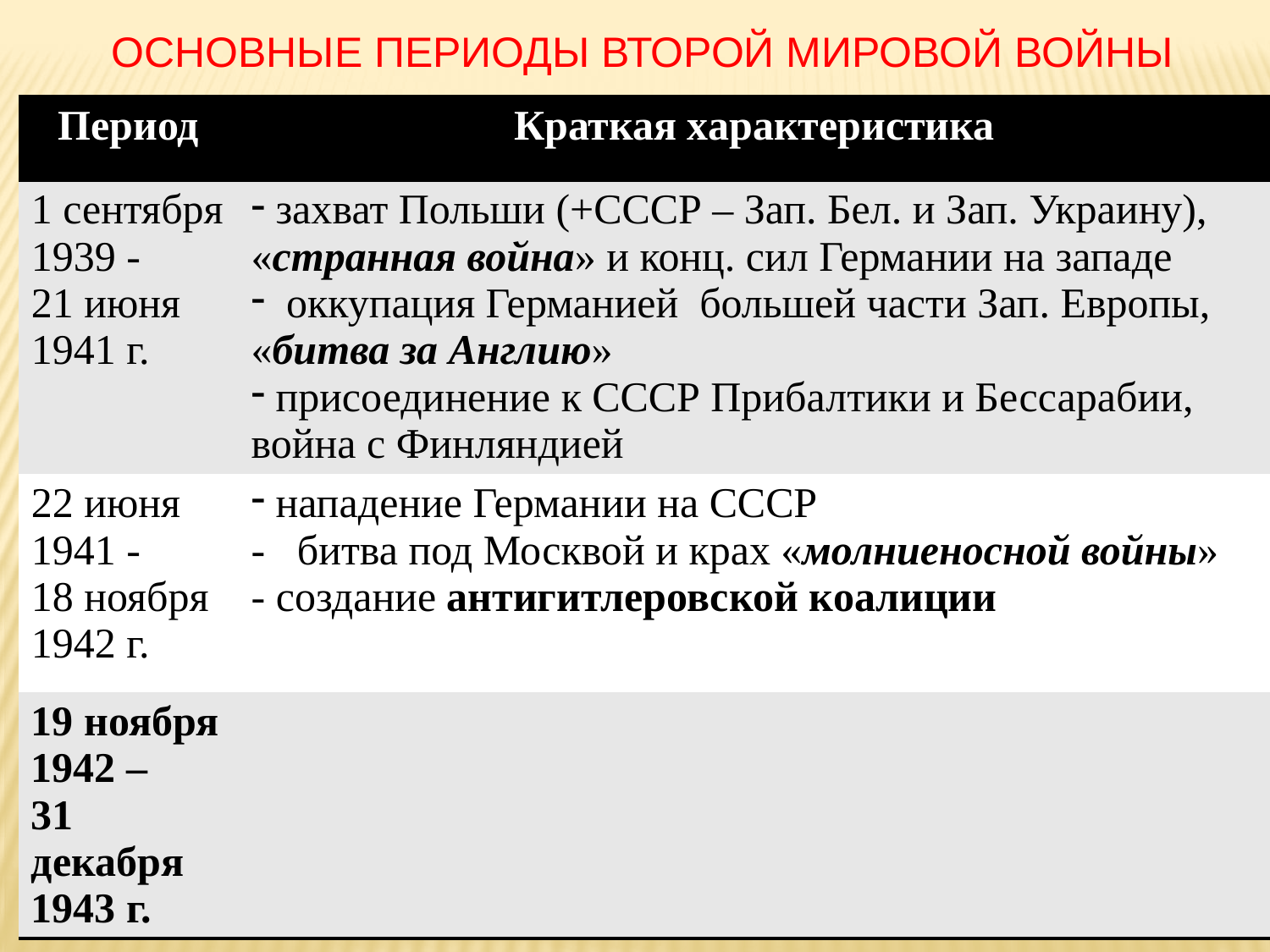

# Основные периоды второй мировой войны
| Период | Краткая характеристика |
| --- | --- |
| 1 сентября 1939 - 21 июня 1941 г. | захват Польши (+СССР – Зап. Бел. и Зап. Украину), «странная война» и конц. сил Германии на западе оккупация Германией большей части Зап. Европы, «битва за Англию» присоединение к СССР Прибалтики и Бессарабии, война с Финляндией |
| 22 июня 1941 - 18 ноября 1942 г. | нападение Германии на СССР - битва под Москвой и крах «молниеносной войны» - создание антигитлеровской коалиции |
| 19 ноября 1942 – 31 декабря 1943 г. |  |